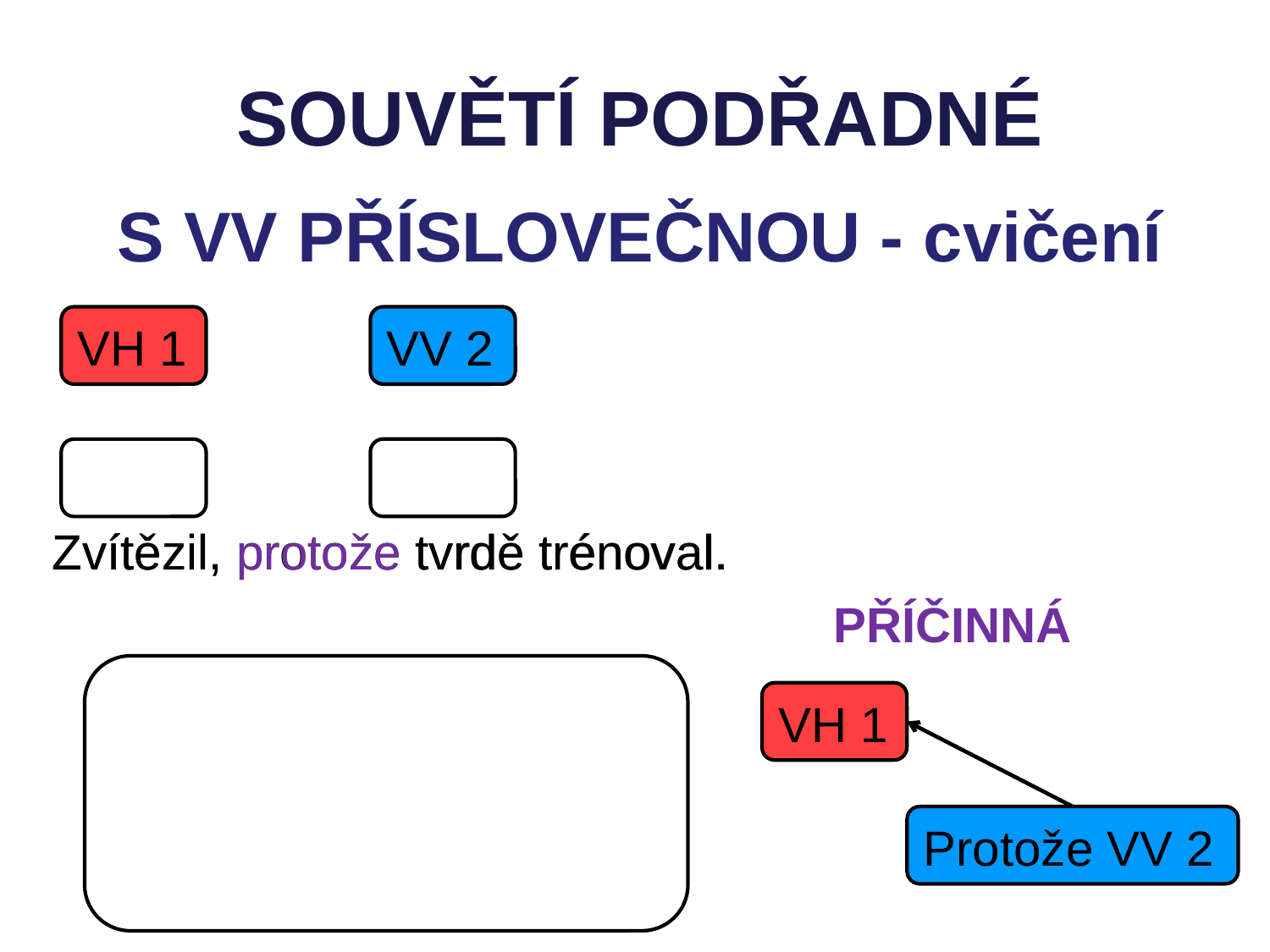

SOUVĚTÍ PODŘADNÉ
S VV PŘÍSLOVEČNOU - cvičení
VH 1
VV 2

Zvítězil, protože tvrdě trénoval.
Zvítězil, protože tvrdě trénoval.
PŘÍČINNÁ

VH 1
Protože VV 2